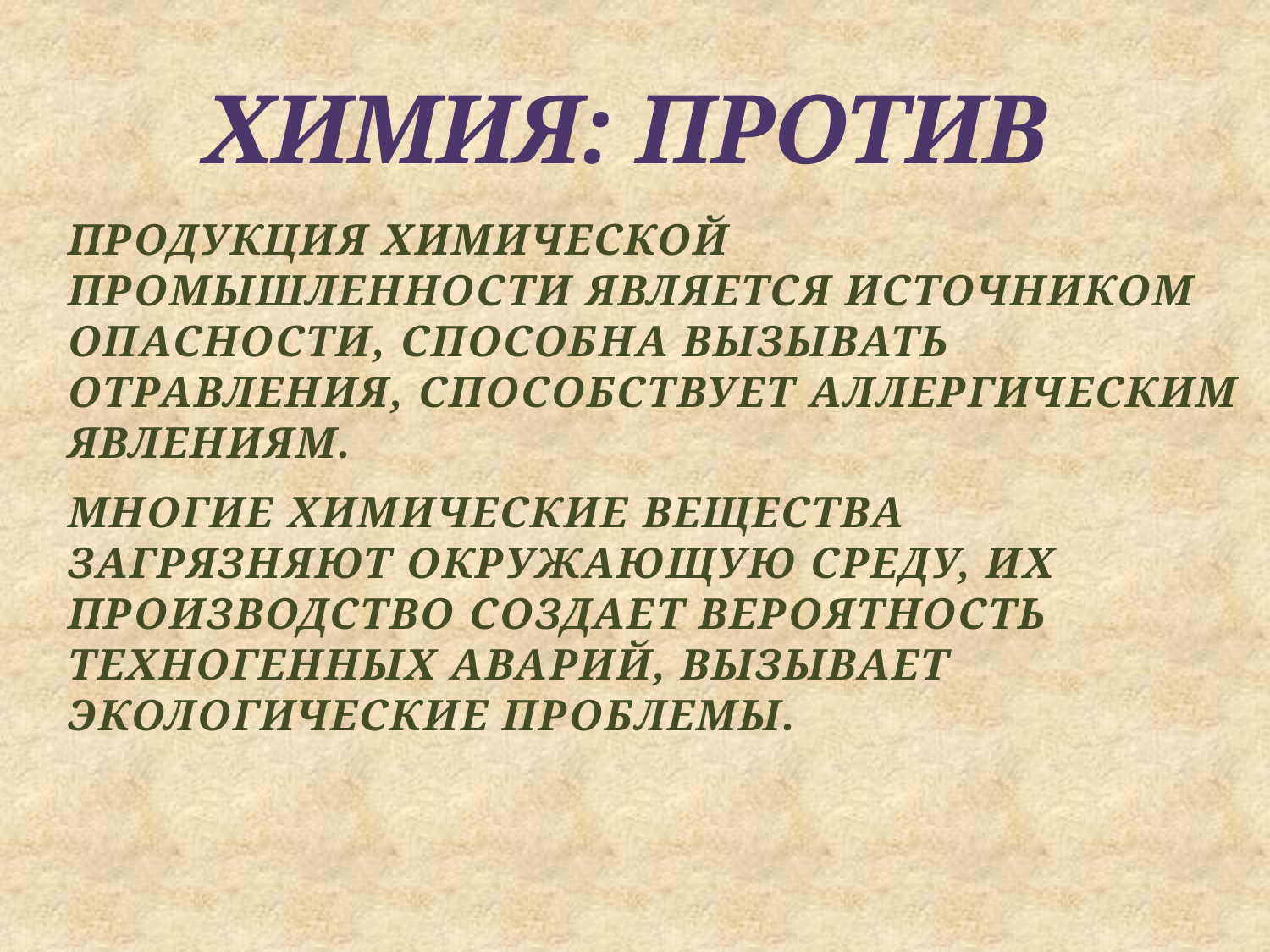

# Химия: против
продукция химической промышленности является источником опасности, способна вызывать отравления, способствует аллергическим явлениям.
Многие химические вещества загрязняют окружающую среду, их производство создает вероятность техногенных аварий, вызывает экологические проблемы.